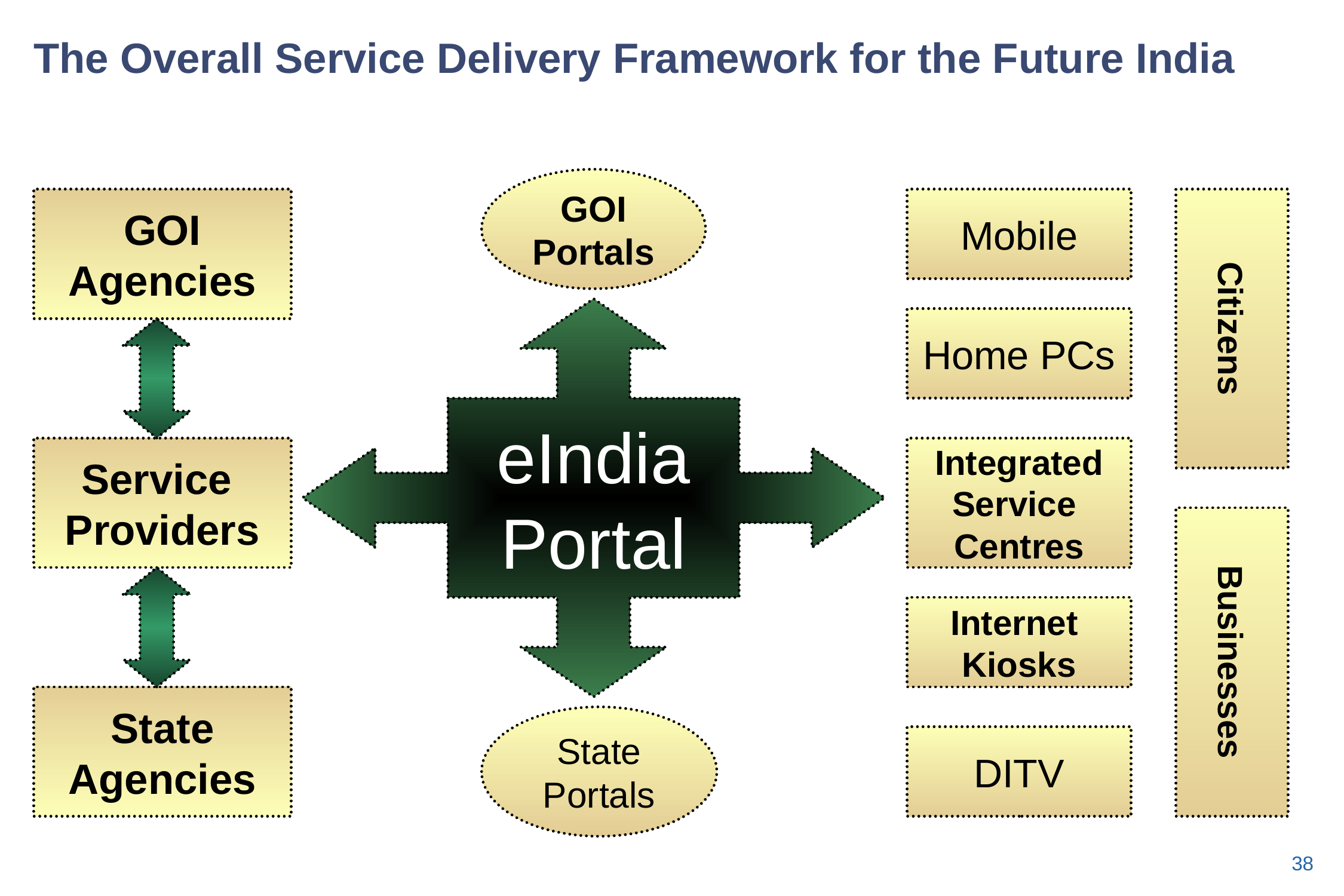

# The Overall Service Delivery Framework for the Future India
GOI
Portals
GOI
Agencies
Mobile
Citizens
eIndia
Portal
Home PCs

Service
Providers
Integrated
Service
Centres
Businesses

Internet
Kiosks
State
Agencies
State
Portals
DITV
38